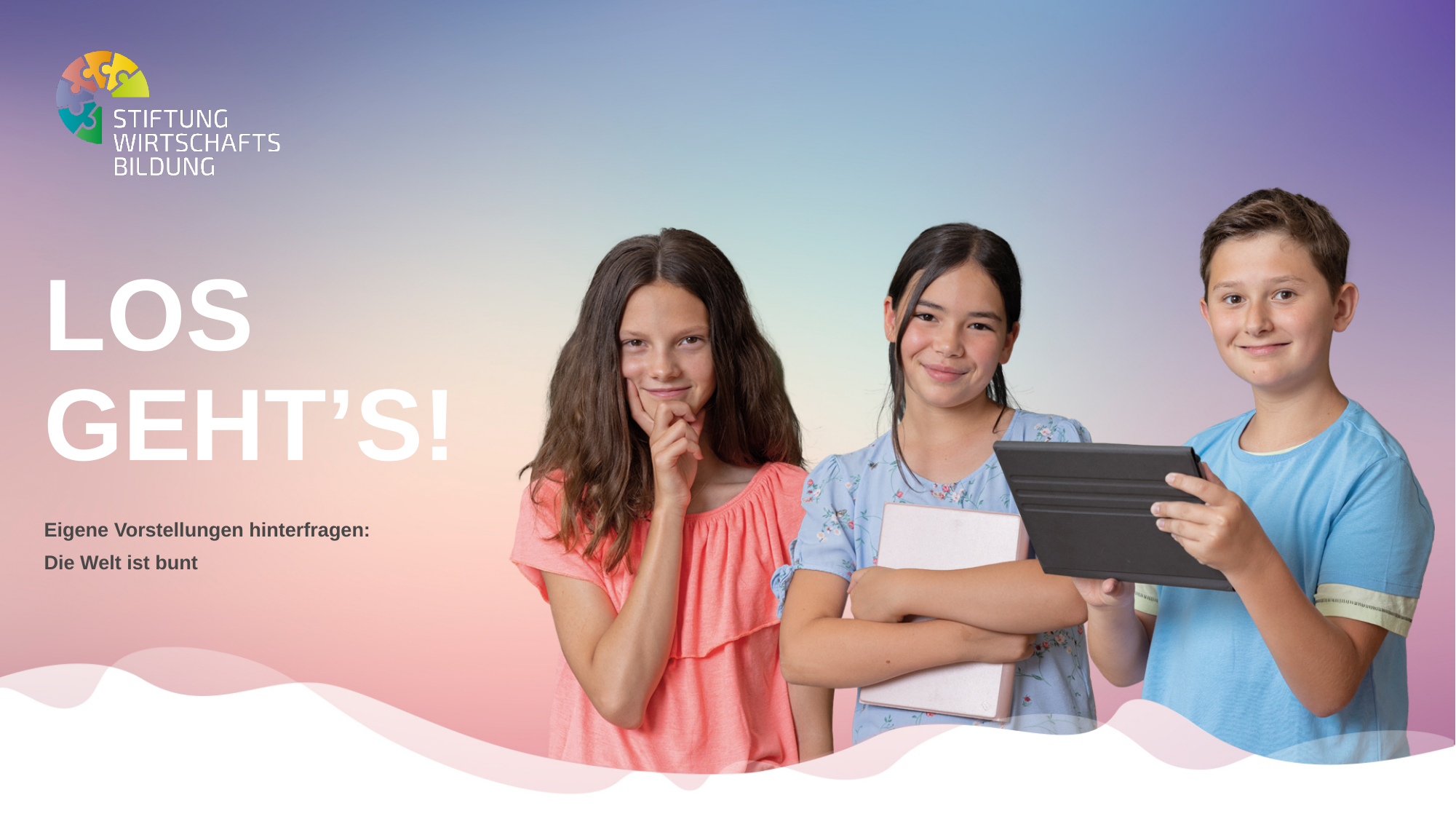

# Los Geht’s!
Eigene Vorstellungen hinterfragen:
Die Welt ist bunt